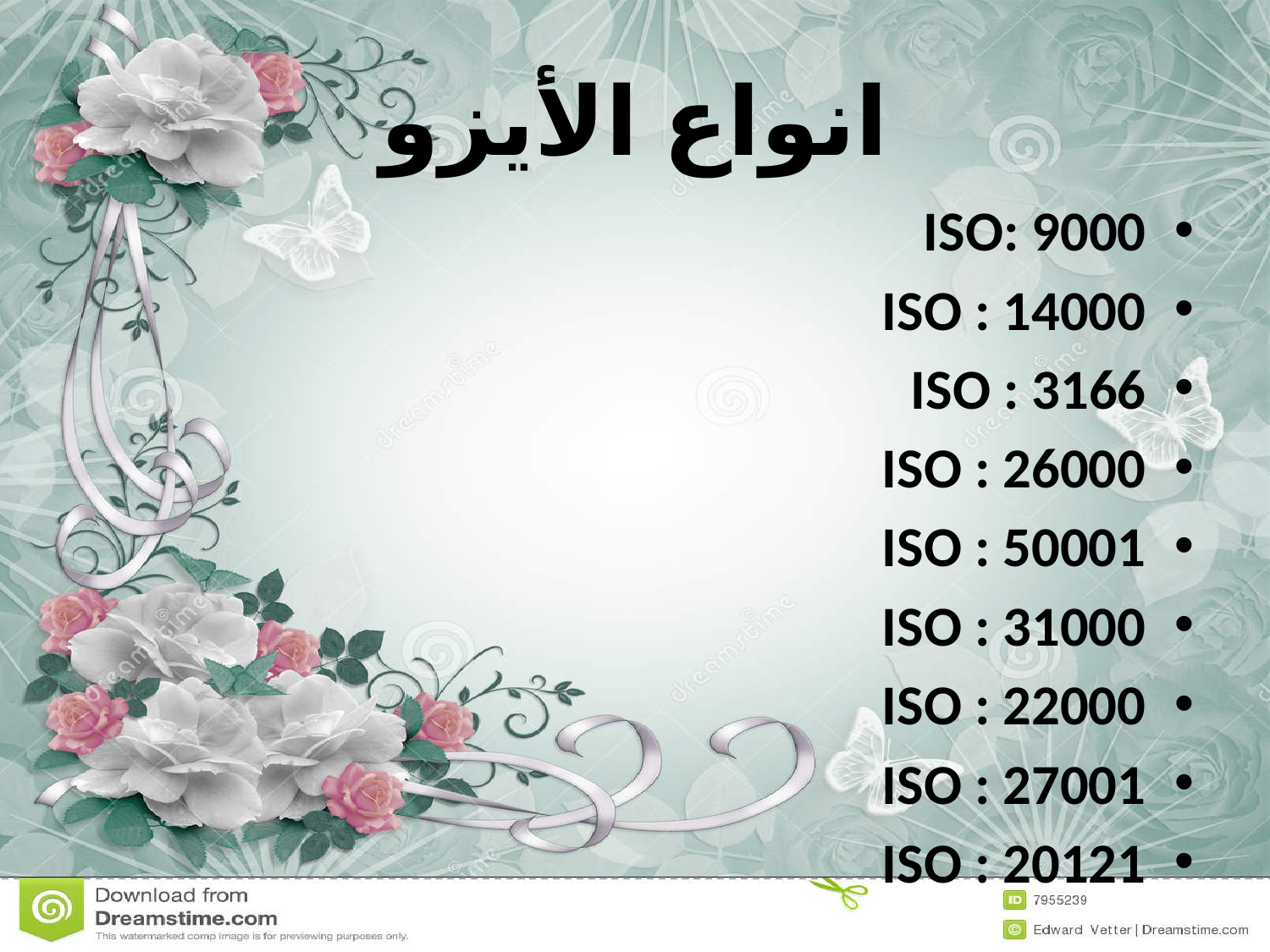

# انواع الأيزو
ISO: 9000
ISO : 14000
ISO : 3166
ISO : 26000
ISO : 50001
ISO : 31000
ISO : 22000
ISO : 27001
ISO : 20121